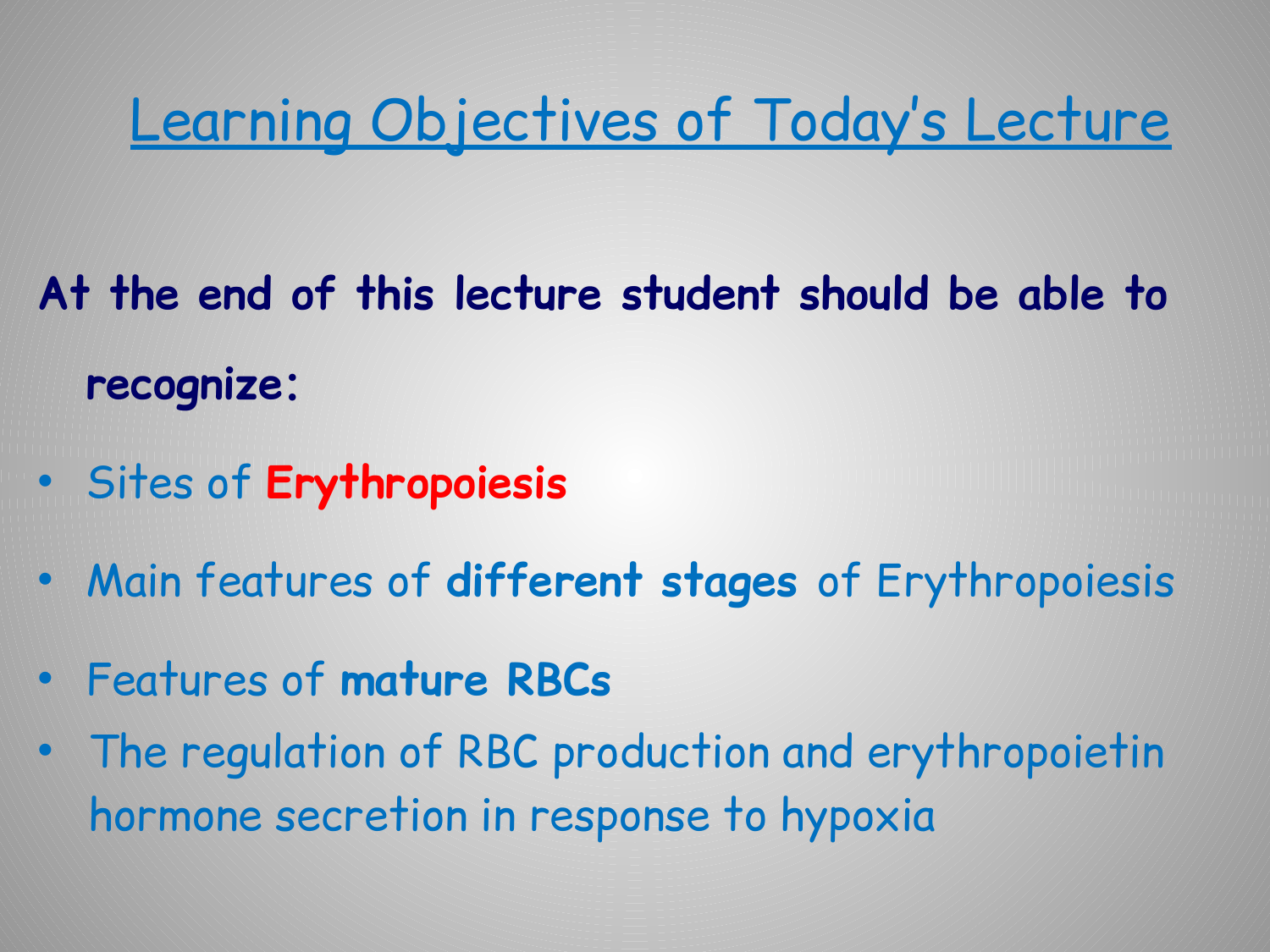

# Learning Objectives of Today’s Lecture
At the end of this lecture student should be able to recognize:
Sites of Erythropoiesis
Main features of different stages of Erythropoiesis
Features of mature RBCs
The regulation of RBC production and erythropoietin hormone secretion in response to hypoxia